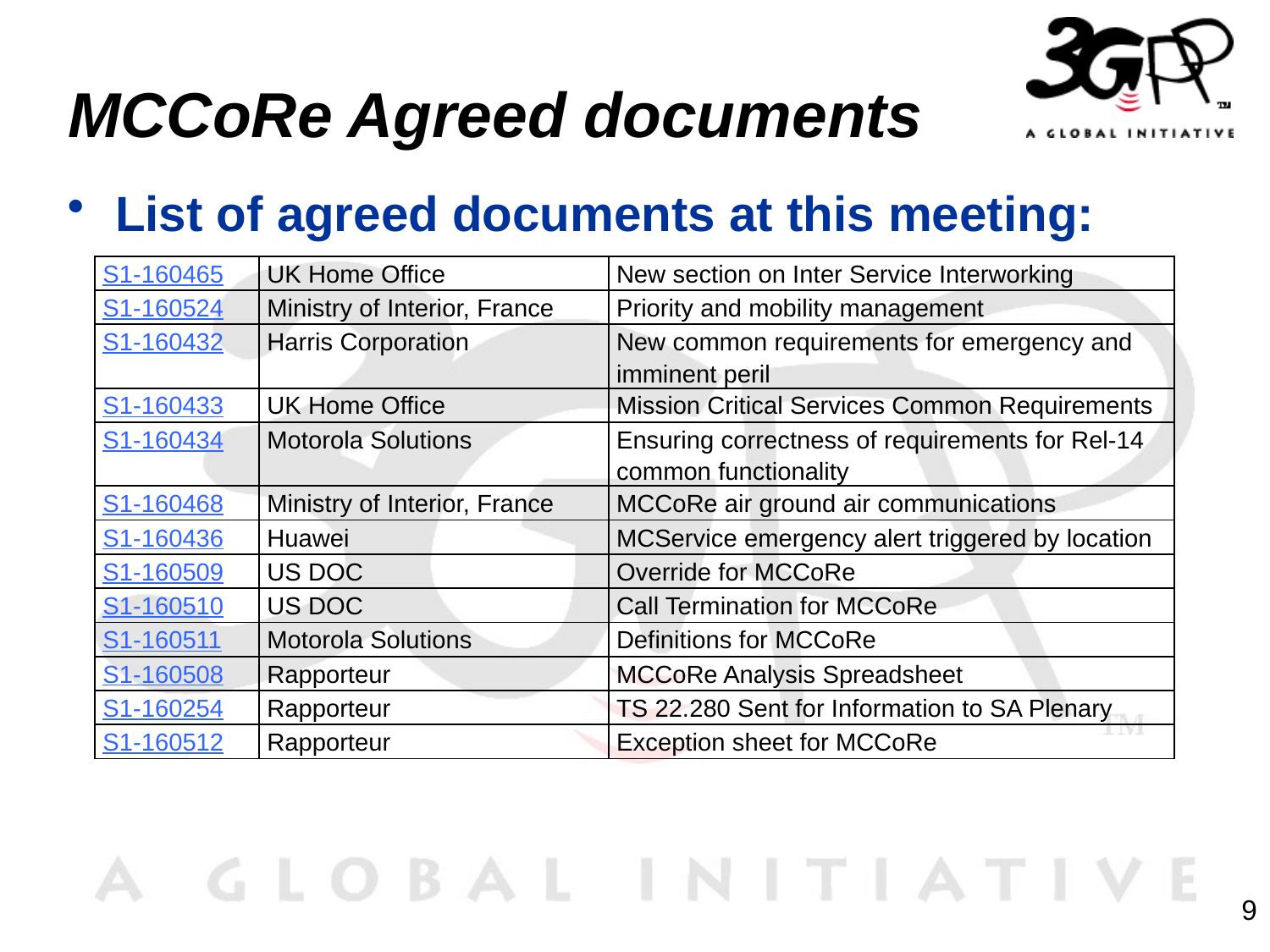

# MCCoRe Agreed documents
List of agreed documents at this meeting:

| S1-160465 | UK Home Office | New section on Inter Service Interworking |
| --- | --- | --- |
| S1-160524 | Ministry of Interior, France | Priority and mobility management |
| S1-160432 | Harris Corporation | New common requirements for emergency and imminent peril |
| S1-160433 | UK Home Office | Mission Critical Services Common Requirements |
| S1-160434 | Motorola Solutions | Ensuring correctness of requirements for Rel-14 common functionality |
| S1-160468 | Ministry of Interior, France | MCCoRe air ground air communications |
| S1-160436 | Huawei | MCService emergency alert triggered by location |
| S1-160509 | US DOC | Override for MCCoRe |
| S1-160510 | US DOC | Call Termination for MCCoRe |
| S1-160511 | Motorola Solutions | Definitions for MCCoRe |
| S1-160508 | Rapporteur | MCCoRe Analysis Spreadsheet |
| S1-160254 | Rapporteur | TS 22.280 Sent for Information to SA Plenary |
| S1-160512 | Rapporteur | Exception sheet for MCCoRe |
9